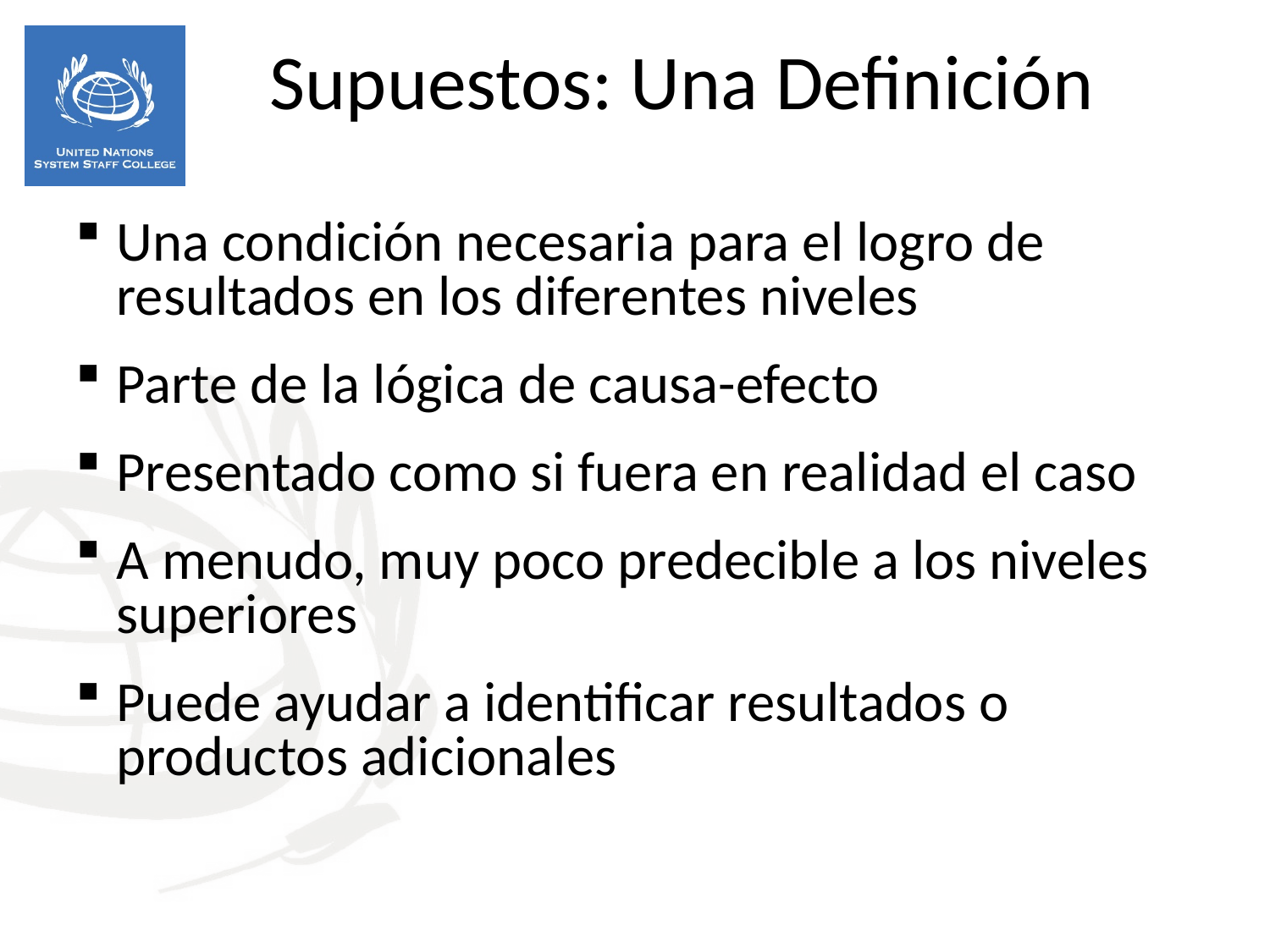

Supuestos: Una Definición
Una condición necesaria para el logro de resultados en los diferentes niveles
Parte de la lógica de causa-efecto
Presentado como si fuera en realidad el caso
A menudo, muy poco predecible a los niveles superiores
Puede ayudar a identificar resultados o productos adicionales